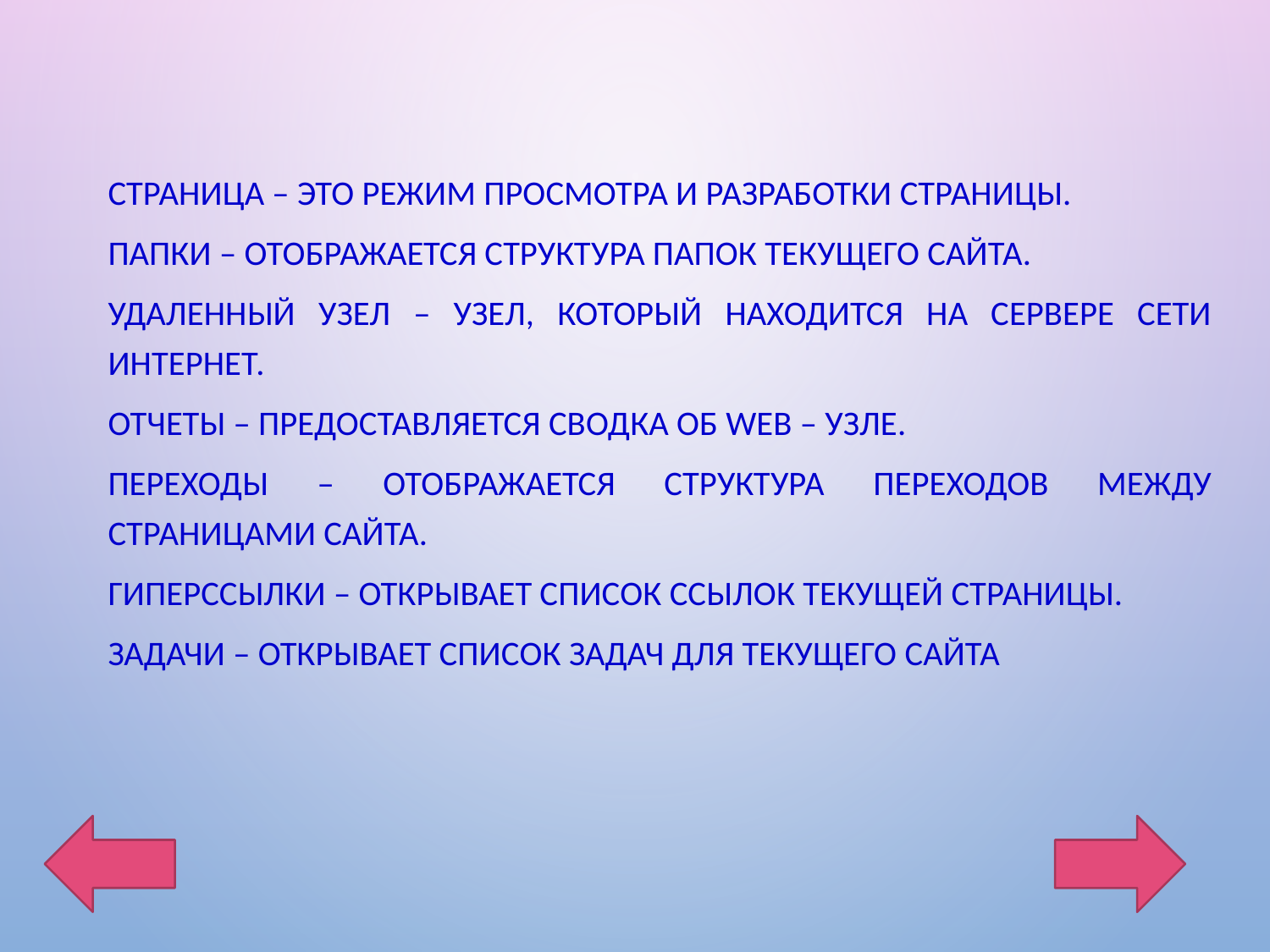

Страница – это режим просмотра и разработки страницы.
Папки – отображается структура папок текущего сайта.
Удаленный узел – узел, который находится на сервере сети Интернет.
Отчеты – предоставляется сводка об Web – узле.
Переходы – отображается структура переходов между страницами сайта.
Гиперссылки – открывает список ссылок текущей страницы.
Задачи – открывает список задач для текущего сайта